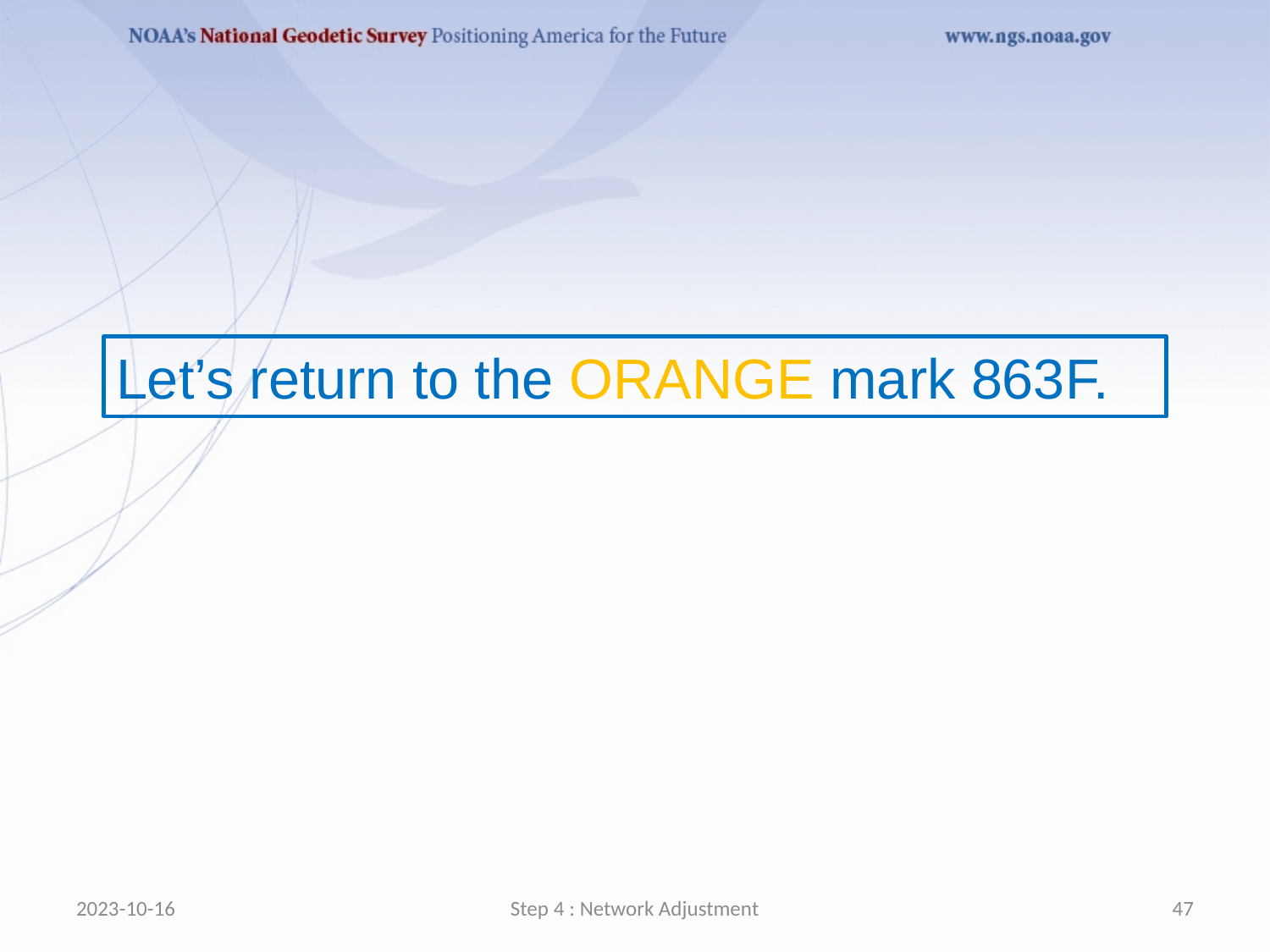

Let’s return to the ORANGE mark 863F.
2023-10-16
Step 4 : Network Adjustment
47